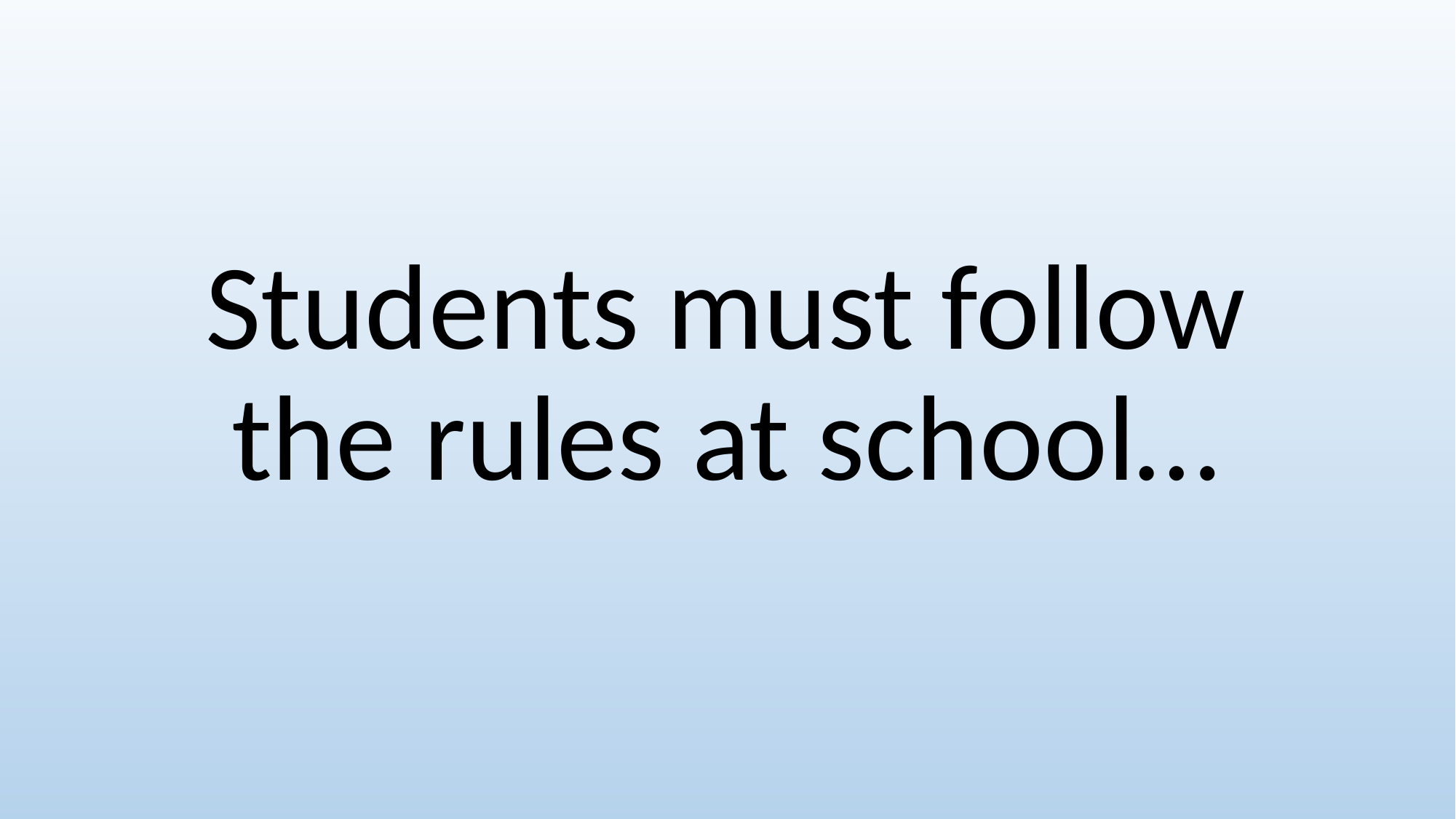

Students must follow the rules at school…